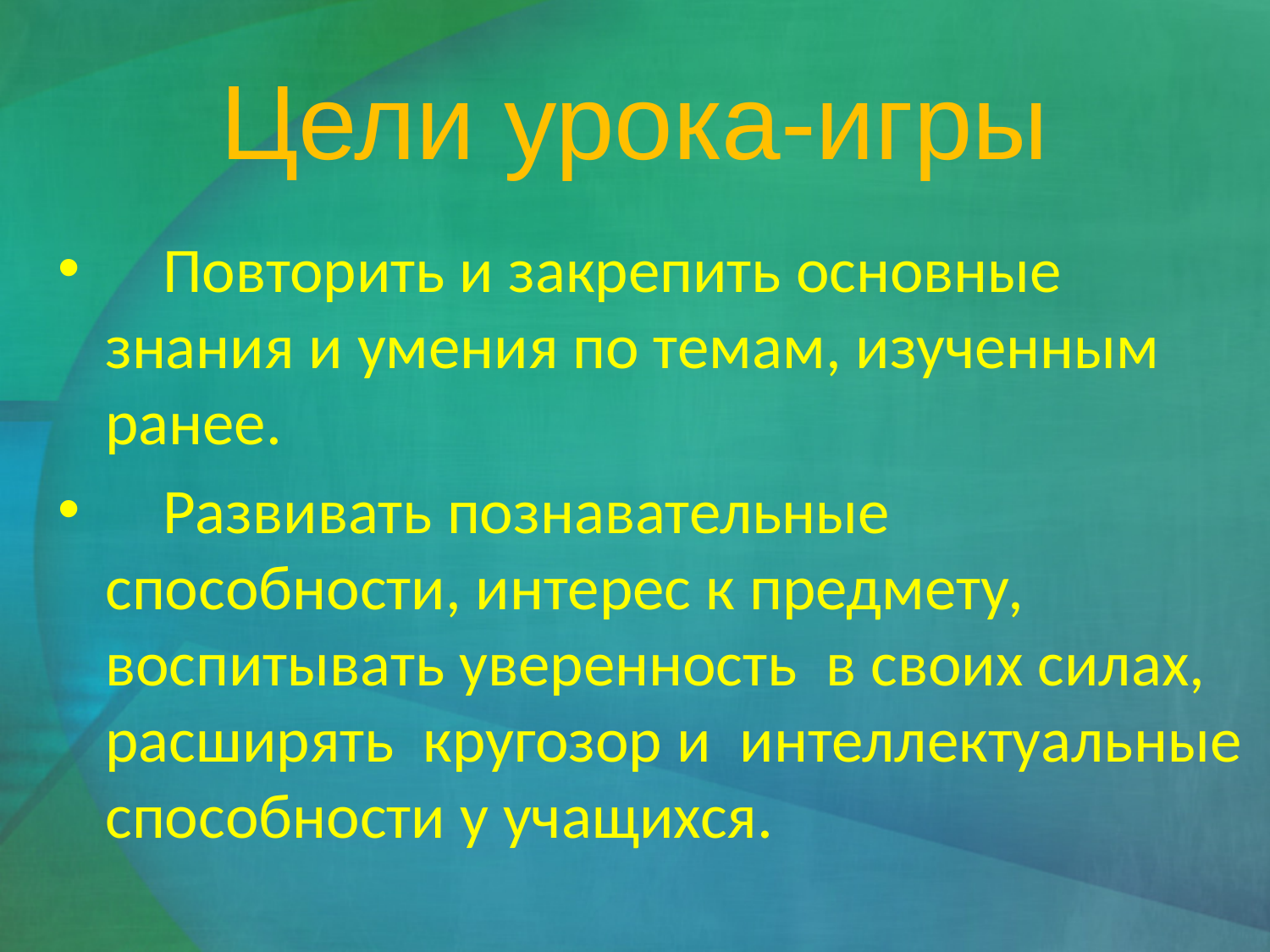

# Цели урока-игры
    Повторить и закрепить основные знания и умения по темам, изученным ранее.
    Развивать познавательные способности, интерес к предмету, воспитывать уверенность  в своих силах,  расширять  кругозор и  интеллектуальные способности у учащихся.